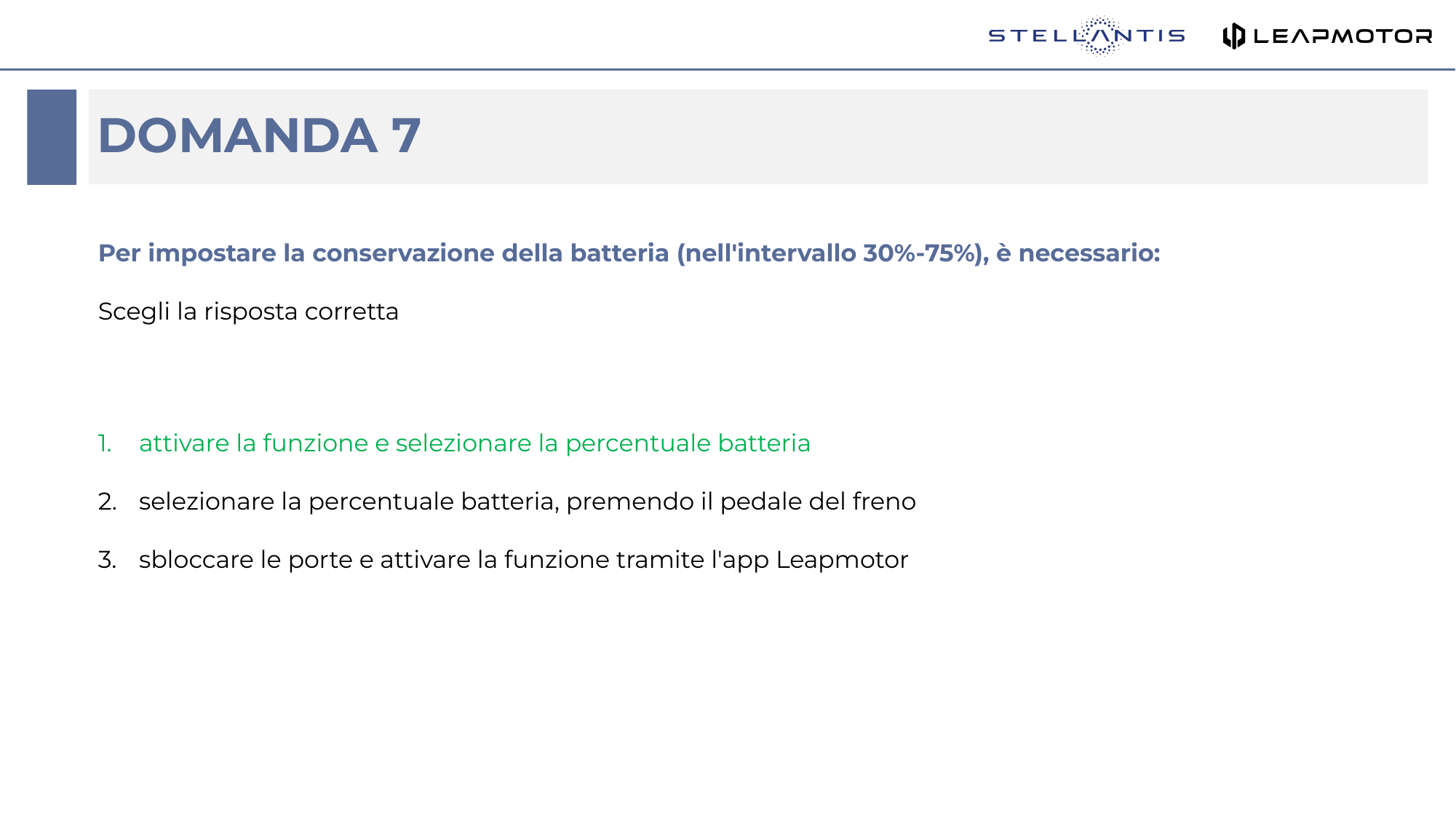

# Domanda 7
Per impostare la conservazione della batteria (nell'intervallo 30%-75%), è necessario:
Scegli la risposta corretta
attivare la funzione e selezionare la percentuale batteria

selezionare la percentuale batteria, premendo il pedale del freno

sbloccare le porte e attivare la funzione tramite l'app Leapmotor